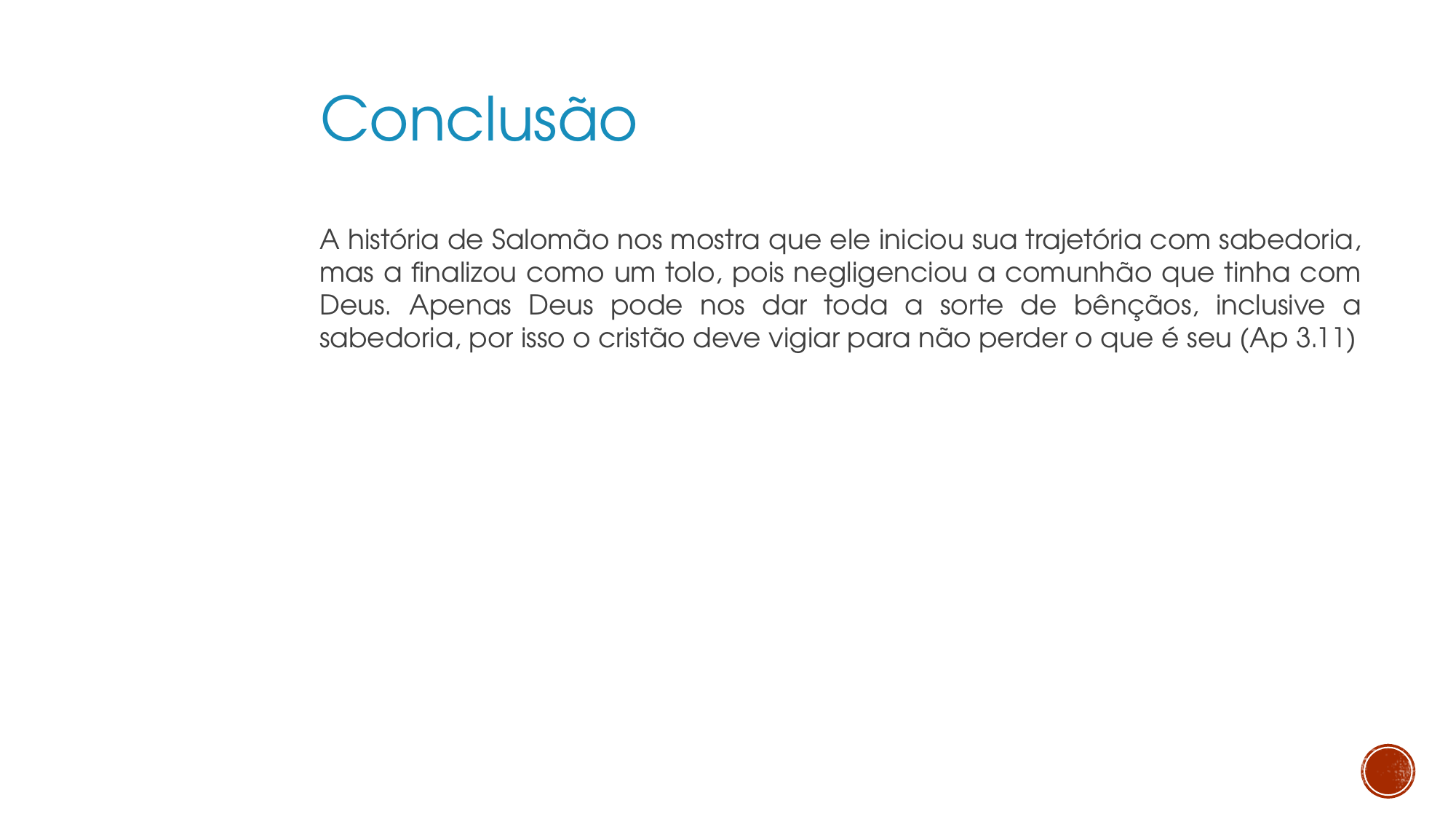

Conclusão
A história de Salomão nos mostra que ele iniciou sua trajetória com sabedoria, mas a finalizou como um tolo, pois negligenciou a comunhão que tinha com Deus. Apenas Deus pode nos dar toda a sorte de bênçãos, inclusive a sabedoria, por isso o cristão deve vigiar para não perder o que é seu (Ap 3.11)